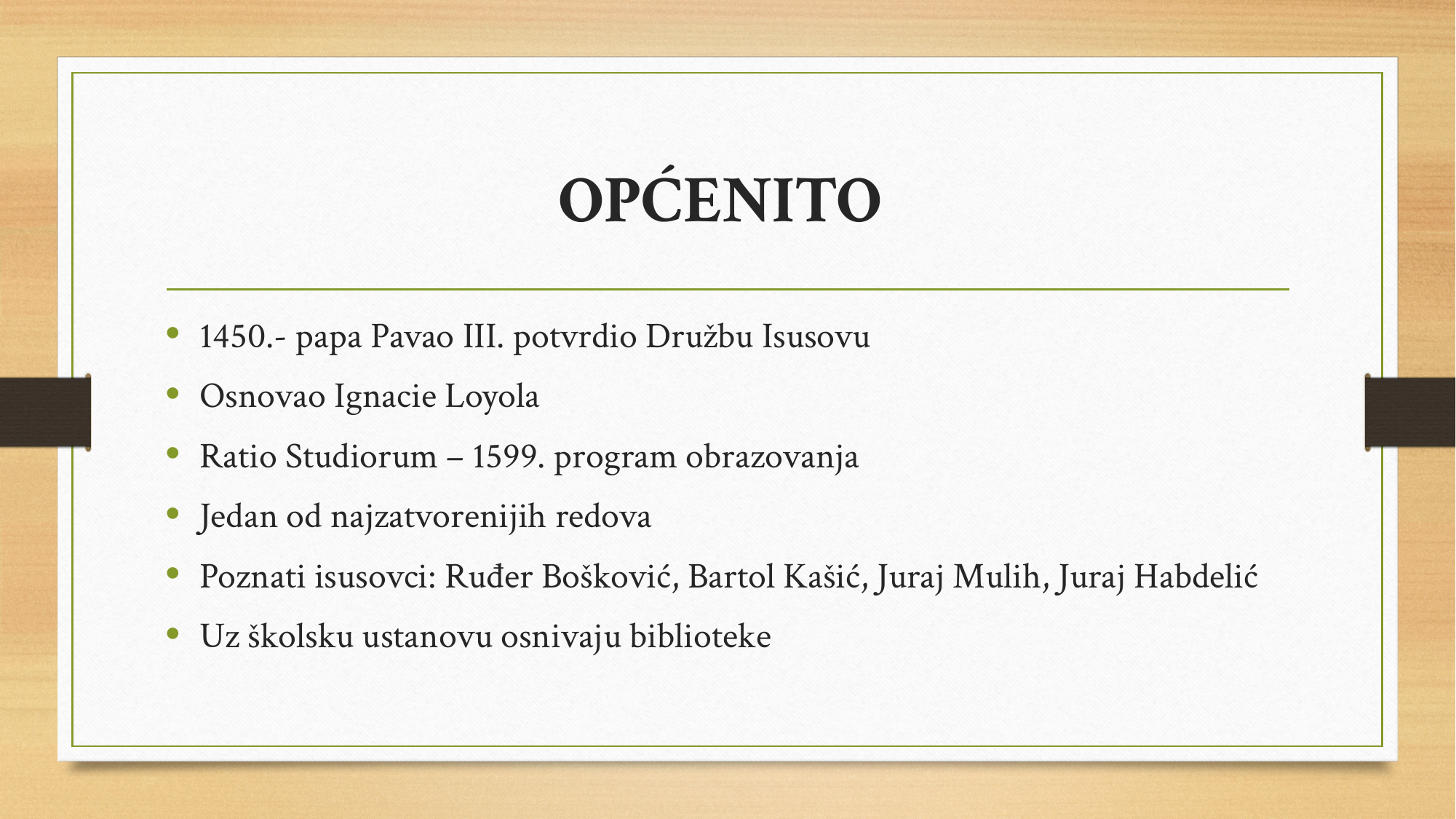

# OPĆENITO
1450.- papa Pavao III. potvrdio Družbu Isusovu
Osnovao Ignacie Loyola
Ratio Studiorum – 1599. program obrazovanja
Jedan od najzatvorenijih redova
Poznati isusovci: Ruđer Bošković, Bartol Kašić, Juraj Mulih, Juraj Habdelić
Uz školsku ustanovu osnivaju biblioteke